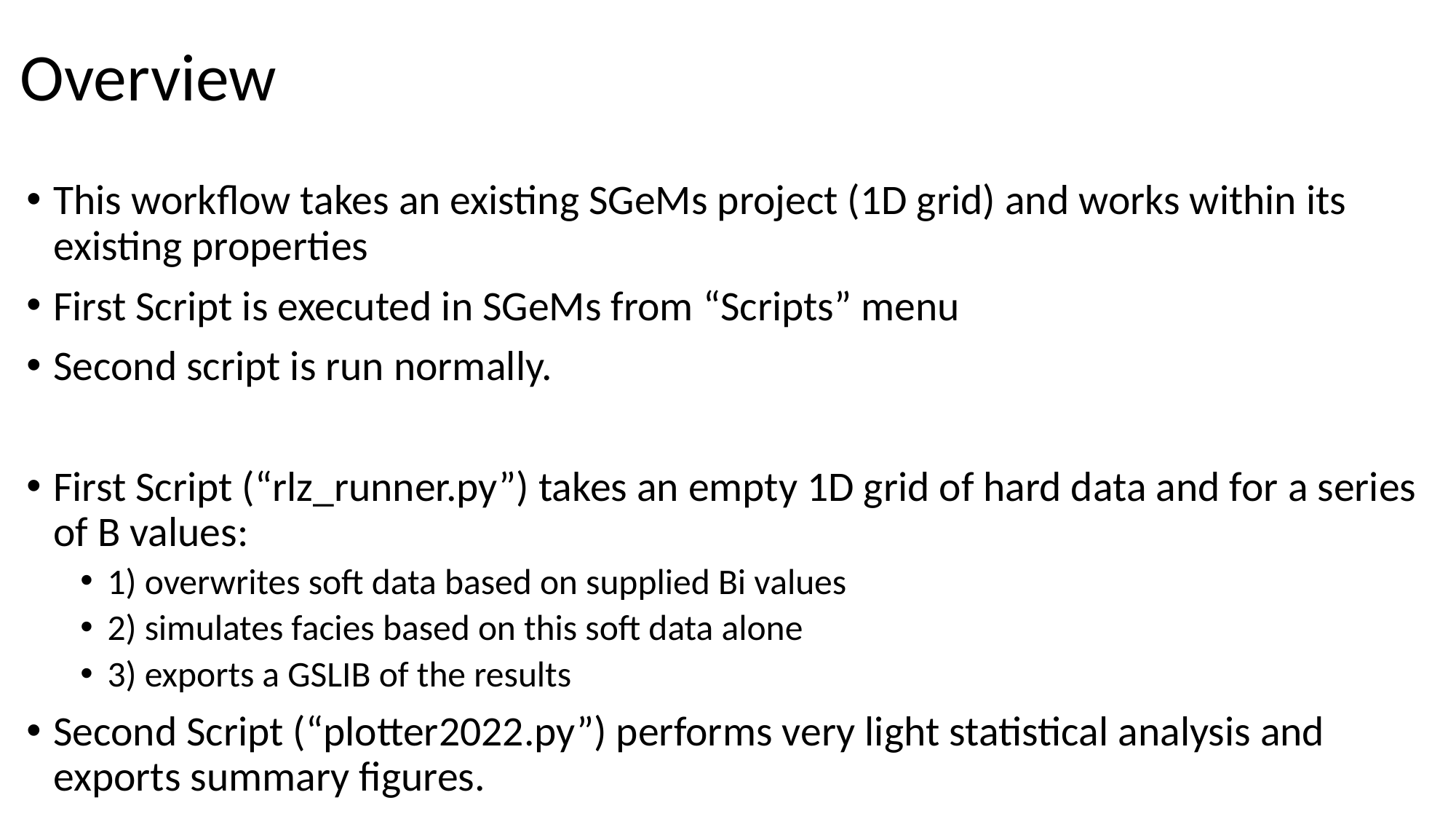

# Overview
This workflow takes an existing SGeMs project (1D grid) and works within its existing properties
First Script is executed in SGeMs from “Scripts” menu
Second script is run normally.

First Script (“rlz_runner.py”) takes an empty 1D grid of hard data and for a series of B values:
1) overwrites soft data based on supplied Bi values
2) simulates facies based on this soft data alone
3) exports a GSLIB of the results
Second Script (“plotter2022.py”) performs very light statistical analysis and exports summary figures.